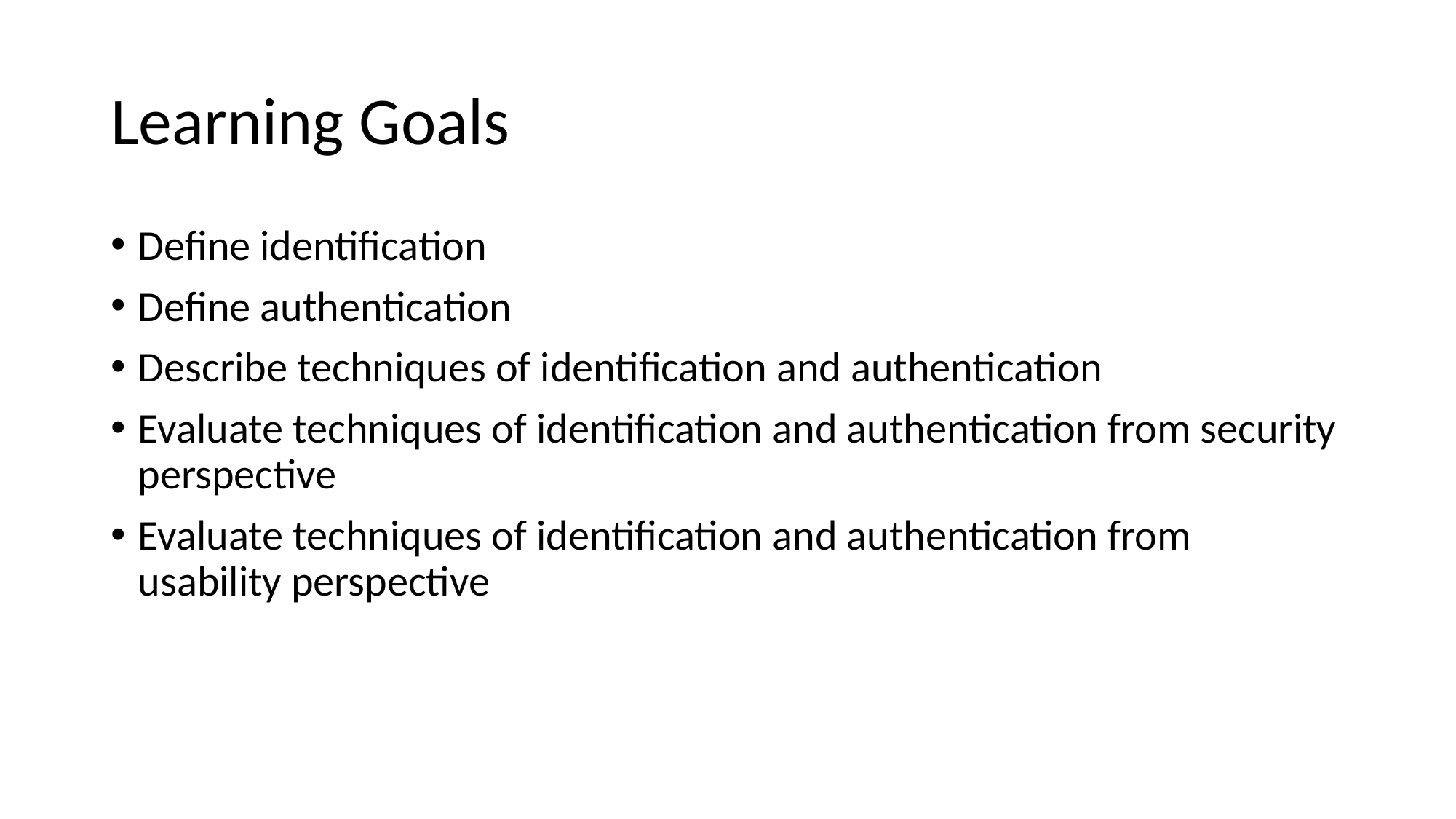

# Learning Goals
Define identification
Define authentication
Describe techniques of identification and authentication
Evaluate techniques of identification and authentication from security perspective
Evaluate techniques of identification and authentication from usability perspective